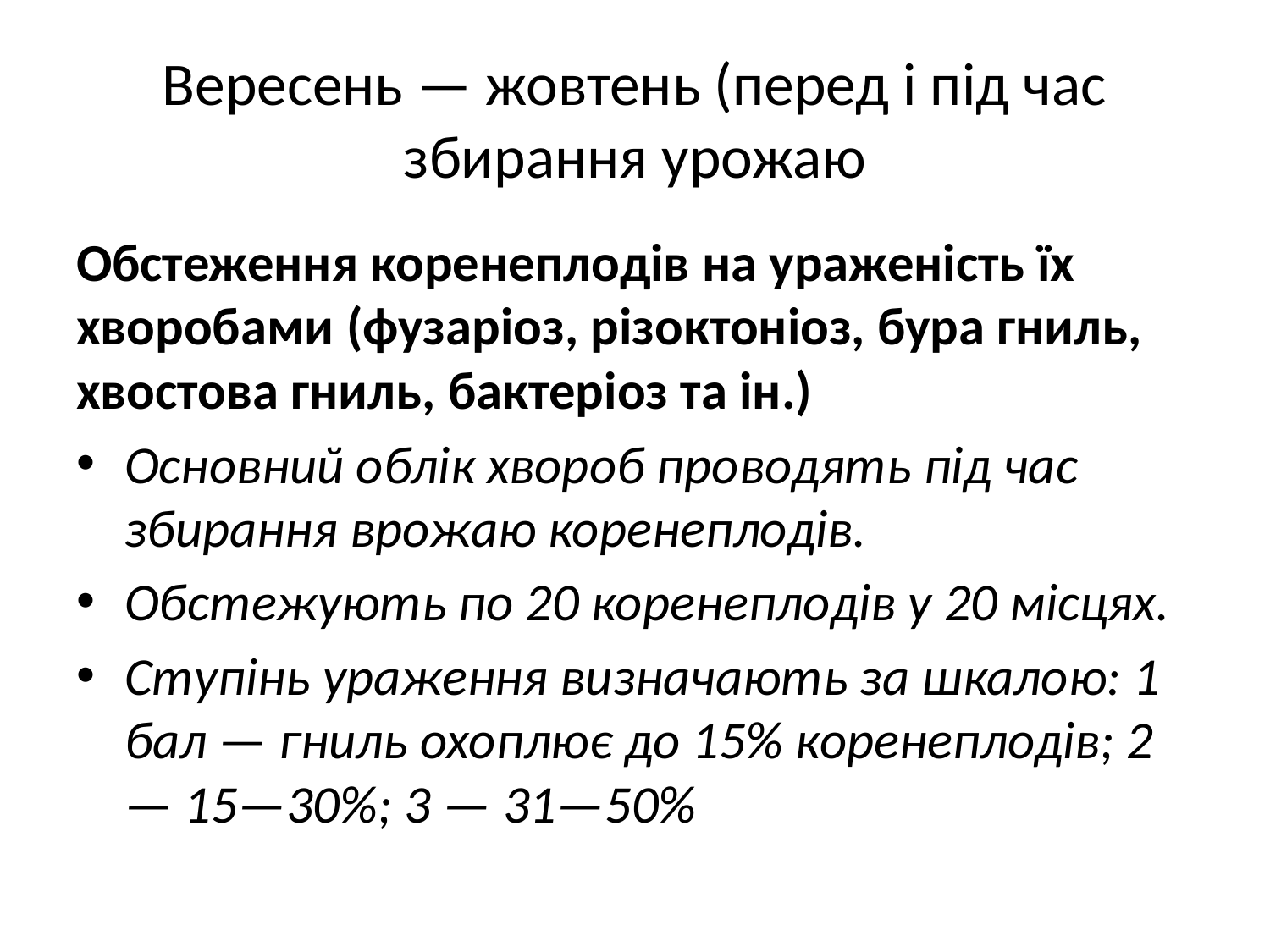

# Вересень — жовтень (перед і під час збирання урожаю
Обстеження коренеплодів на ураженість їх хворобами (фузаріоз, різоктоніоз, бура гниль, хвостова гниль, бактеріоз та ін.)
Основний облік хвороб проводять під час збирання врожаю коренеплодів.
Обстежують по 20 коренеплодів у 20 місцях.
Ступінь ураження визначають за шкалою: 1 бал — гниль охоплює до 15% коренеплодів; 2 — 15—30%; 3 — 31—50%